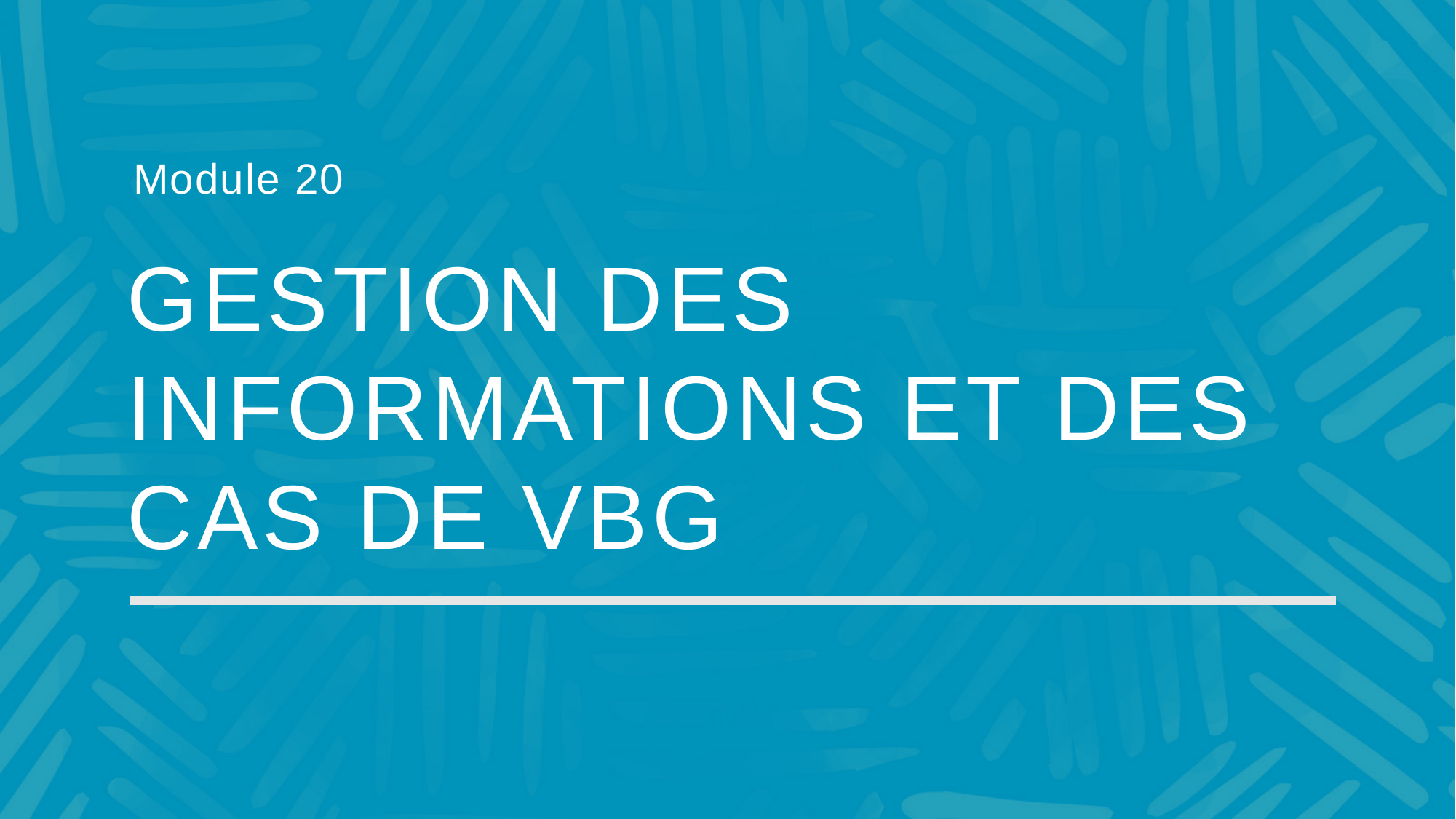

Module 20

# Gestion des informations et des cas de VBG